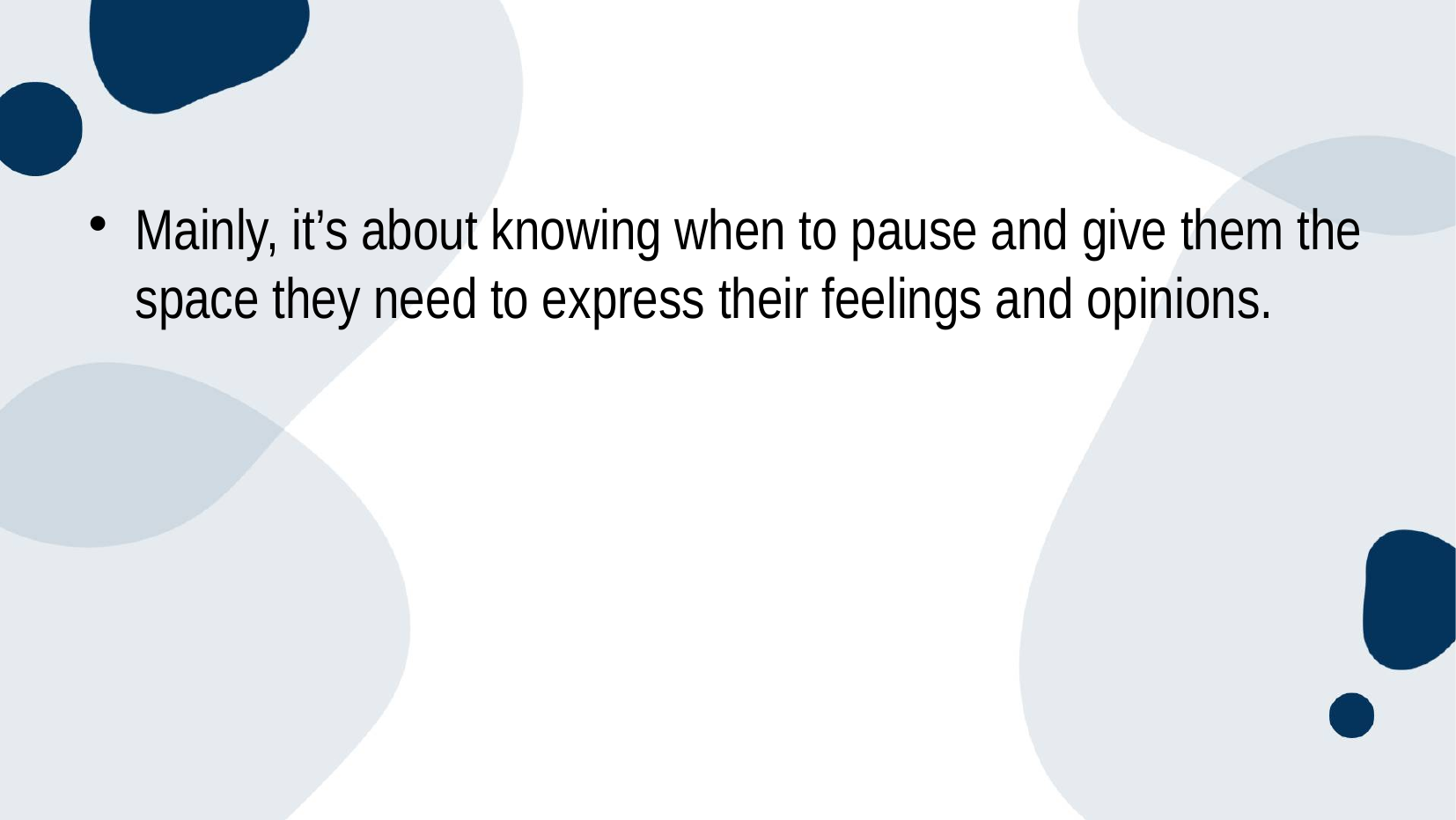

#
Mainly, it’s about knowing when to pause and give them the space they need to express their feelings and opinions.